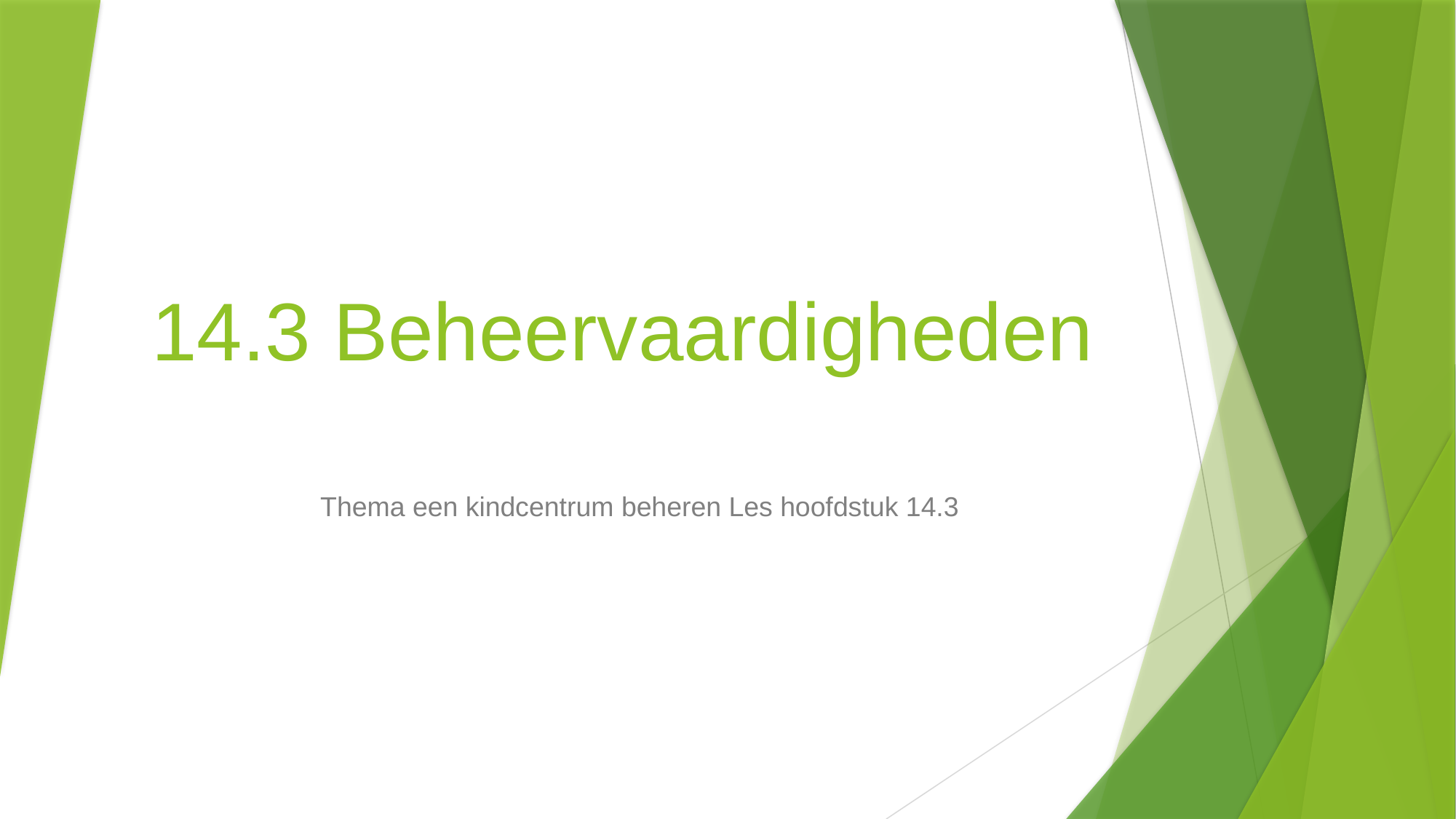

# 14.3 Beheervaardigheden
Thema een kindcentrum beheren Les hoofdstuk 14.3